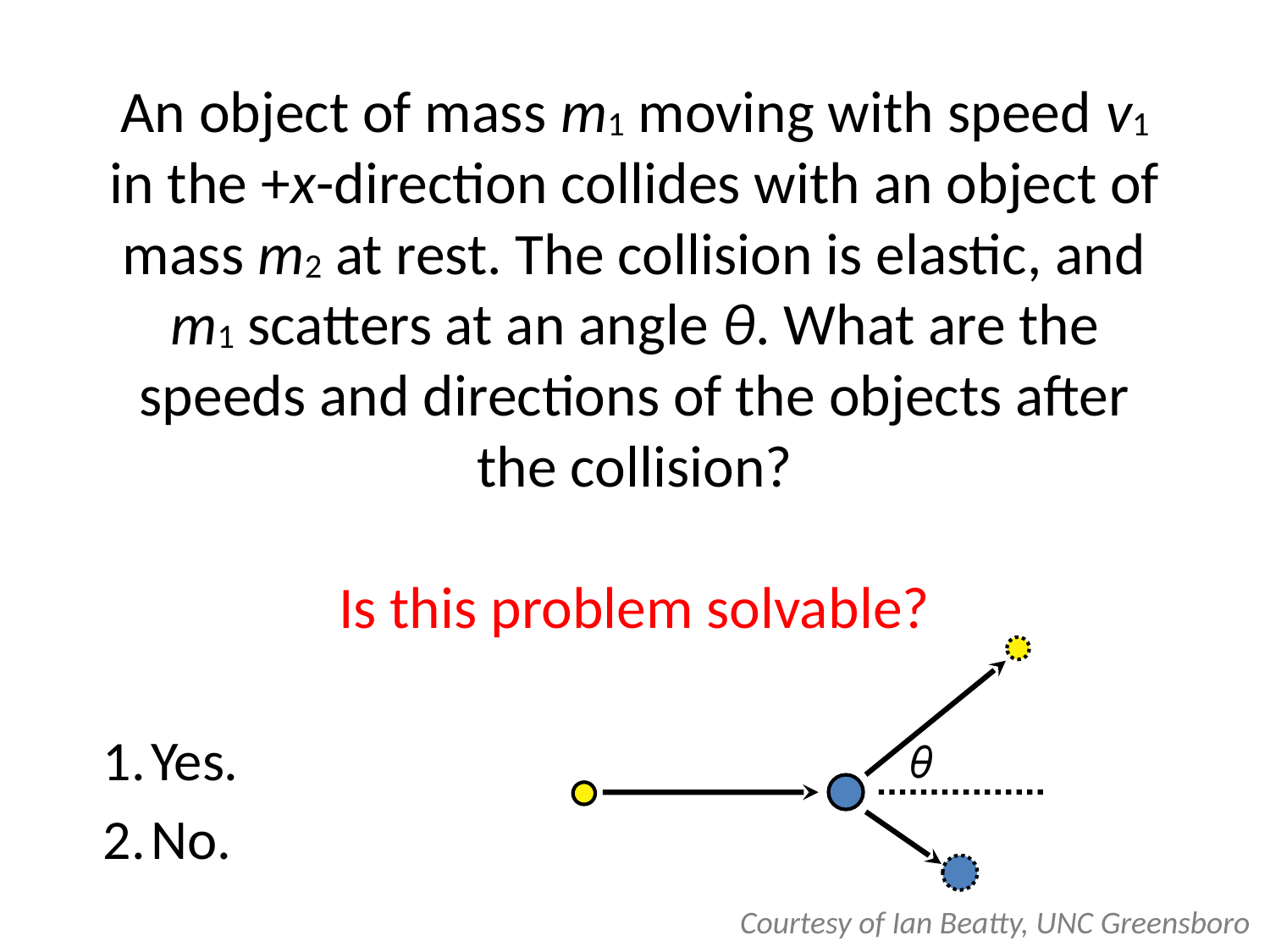

# An object of mass m1 moving with speed v1 in the +x-direction collides with an object of mass m2 at rest. The collision is elastic, and m1 scatters at an angle θ. What are the speeds and directions of the objects after the collision? Is this problem solvable?

Yes.
No.
θ

Courtesy of Ian Beatty, UNC Greensboro